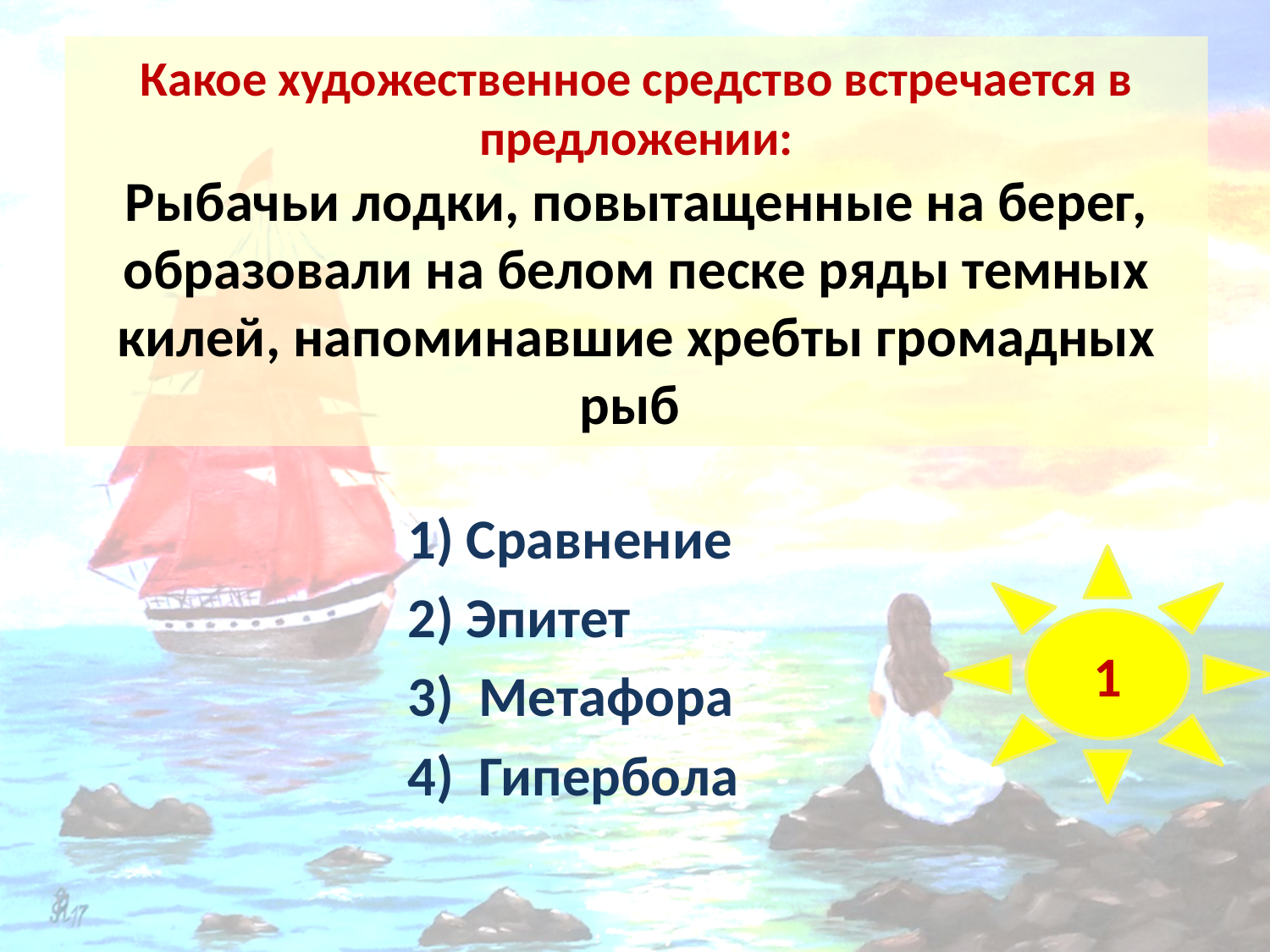

# Какое художественное средство встречается в предложении: Рыбачьи лодки, повытащенные на берег, образовали на белом песке ряды темных килей, напоминавшие хребты громадных рыб
1) Сравнение
2) Эпитет
Метафора
Гипербола

1